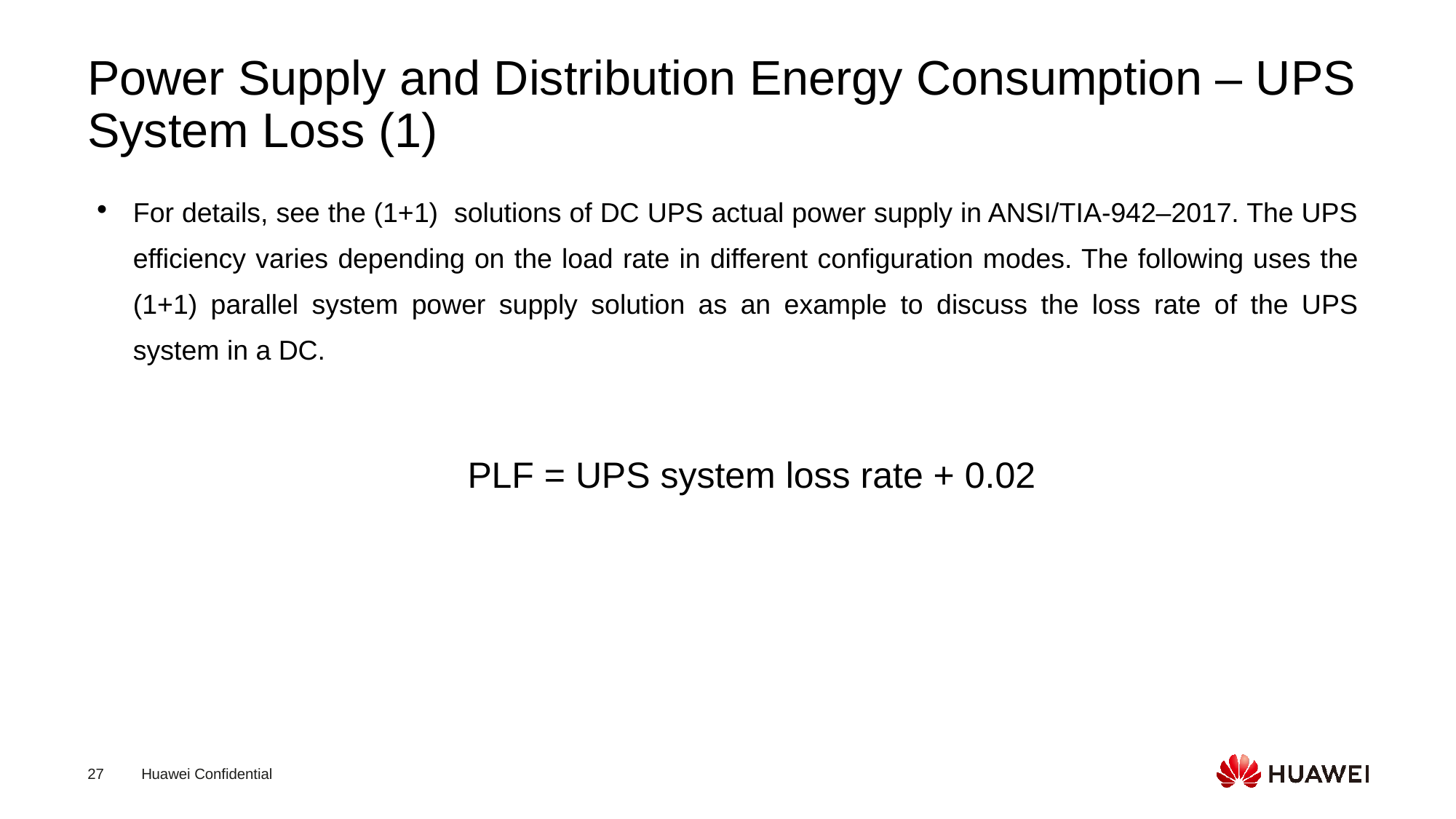

# Power Supply and Distribution Energy Consumption – UPS System Loss (1)
For details, see the (1+1)  solutions of DC UPS actual power supply in ANSI/TIA-942–2017. The UPS efficiency varies depending on the load rate in different configuration modes. The following uses the (1+1) parallel system power supply solution as an example to discuss the loss rate of the UPS system in a DC.

PLF = UPS system loss rate + 0.02